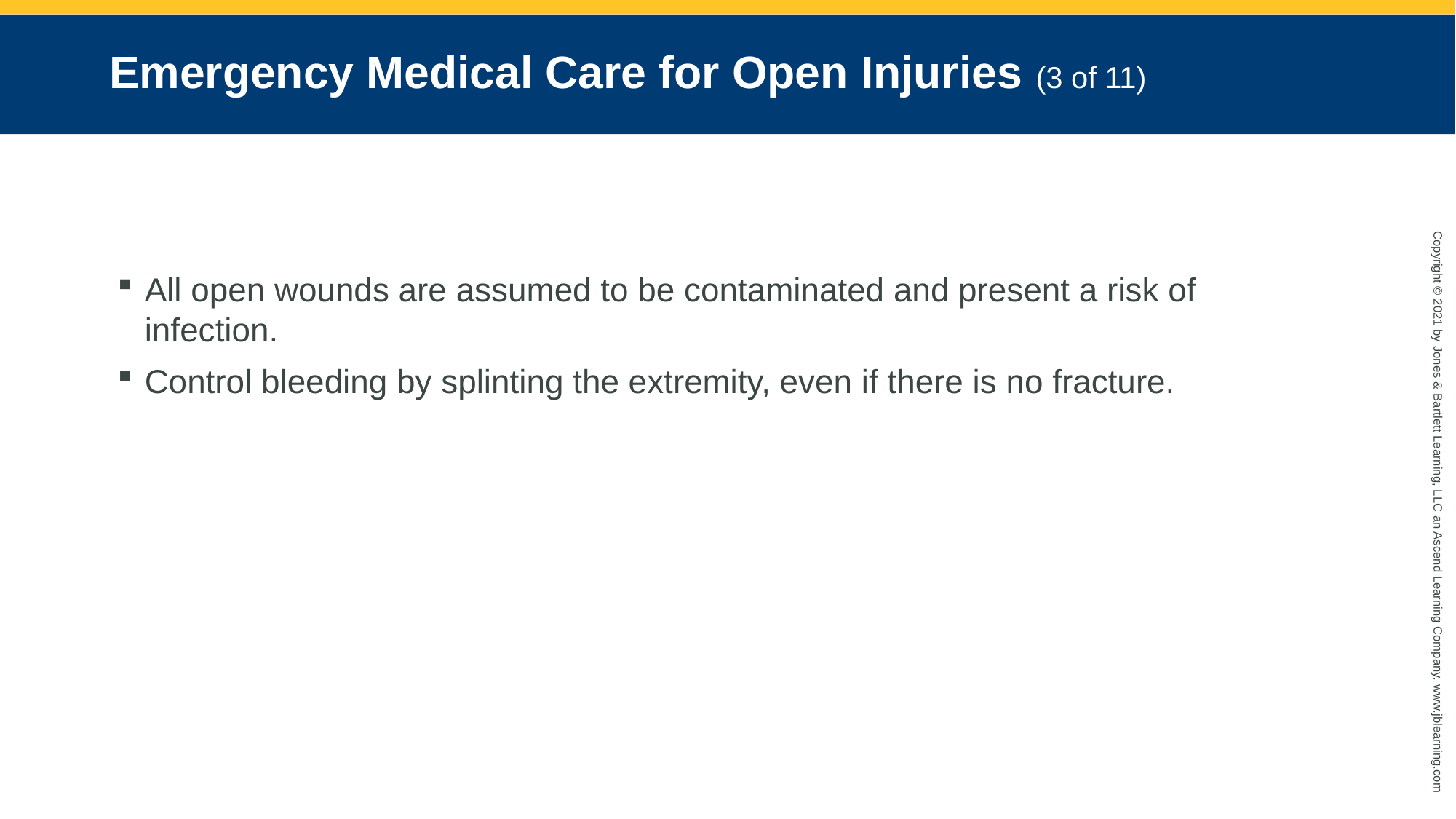

# Emergency Medical Care for Open Injuries (3 of 11)
All open wounds are assumed to be contaminated and present a risk of infection.
Control bleeding by splinting the extremity, even if there is no fracture.